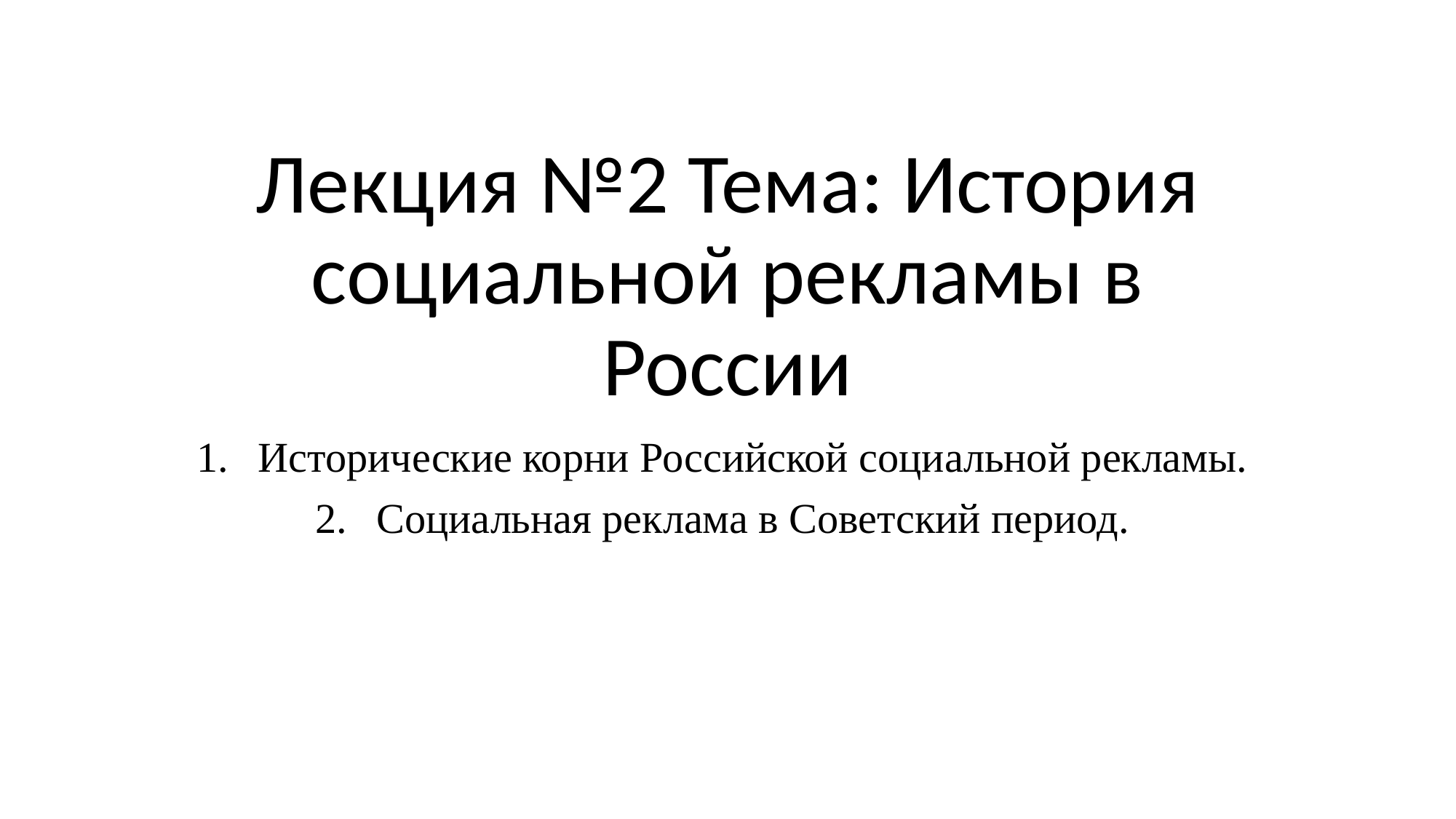

# Лекция №2 Тема: История социальной рекламы в России
Исторические корни Российской социальной рекламы.
Социальная реклама в Советский период.